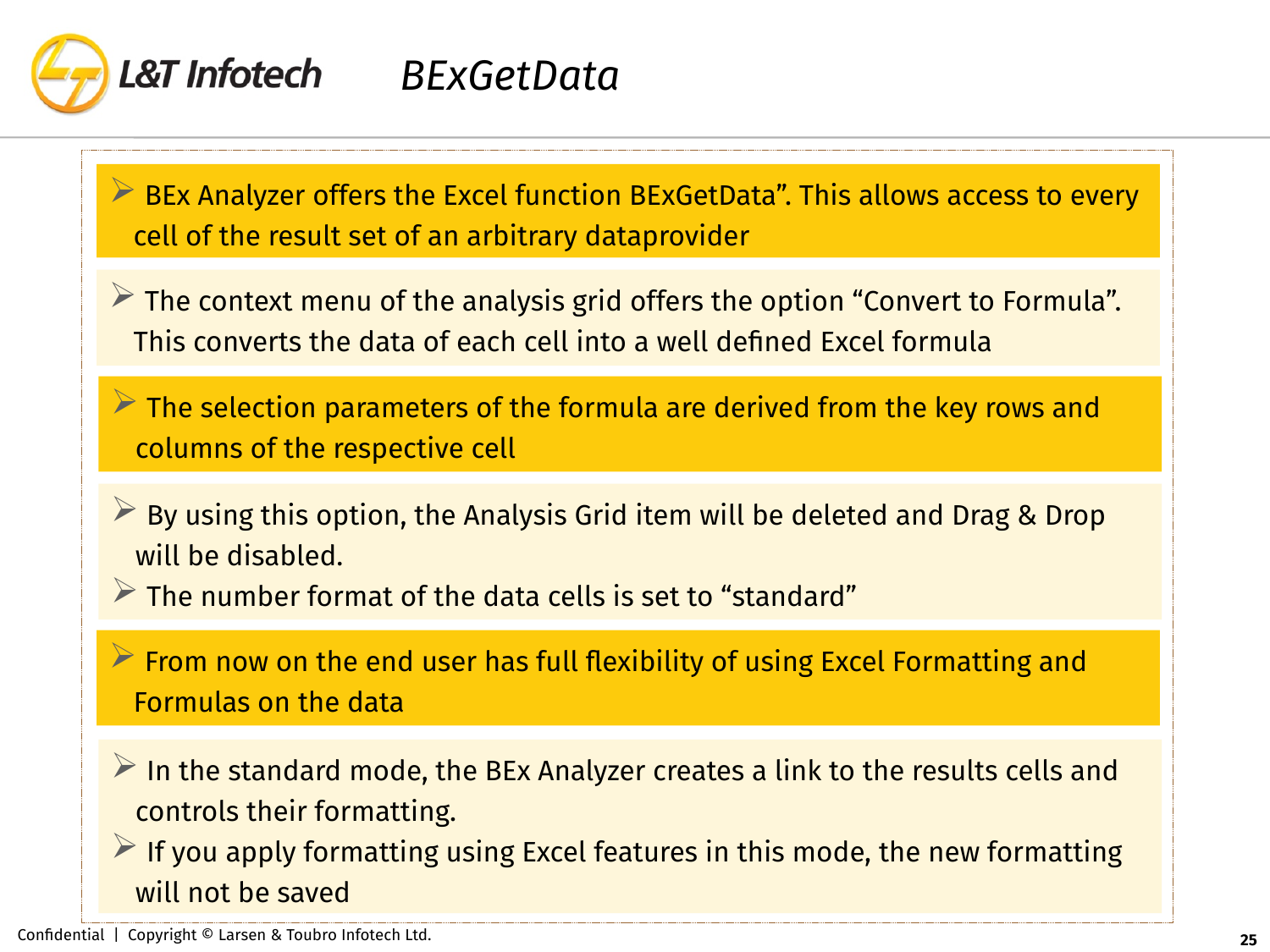

# BExGetData

 BEx Analyzer offers the Excel function BExGetData”. This allows access to every cell of the result set of an arbitrary dataprovider
 The context menu of the analysis grid offers the option “Convert to Formula”. This converts the data of each cell into a well defined Excel formula
 The selection parameters of the formula are derived from the key rows and columns of the respective cell
 By using this option, the Analysis Grid item will be deleted and Drag & Drop will be disabled.
 The number format of the data cells is set to “standard”
 From now on the end user has full flexibility of using Excel Formatting and Formulas on the data
 In the standard mode, the BEx Analyzer creates a link to the results cells and controls their formatting.
 If you apply formatting using Excel features in this mode, the new formatting will not be saved
Confidential  |  Copyright © Larsen & Toubro Infotech Ltd.
25